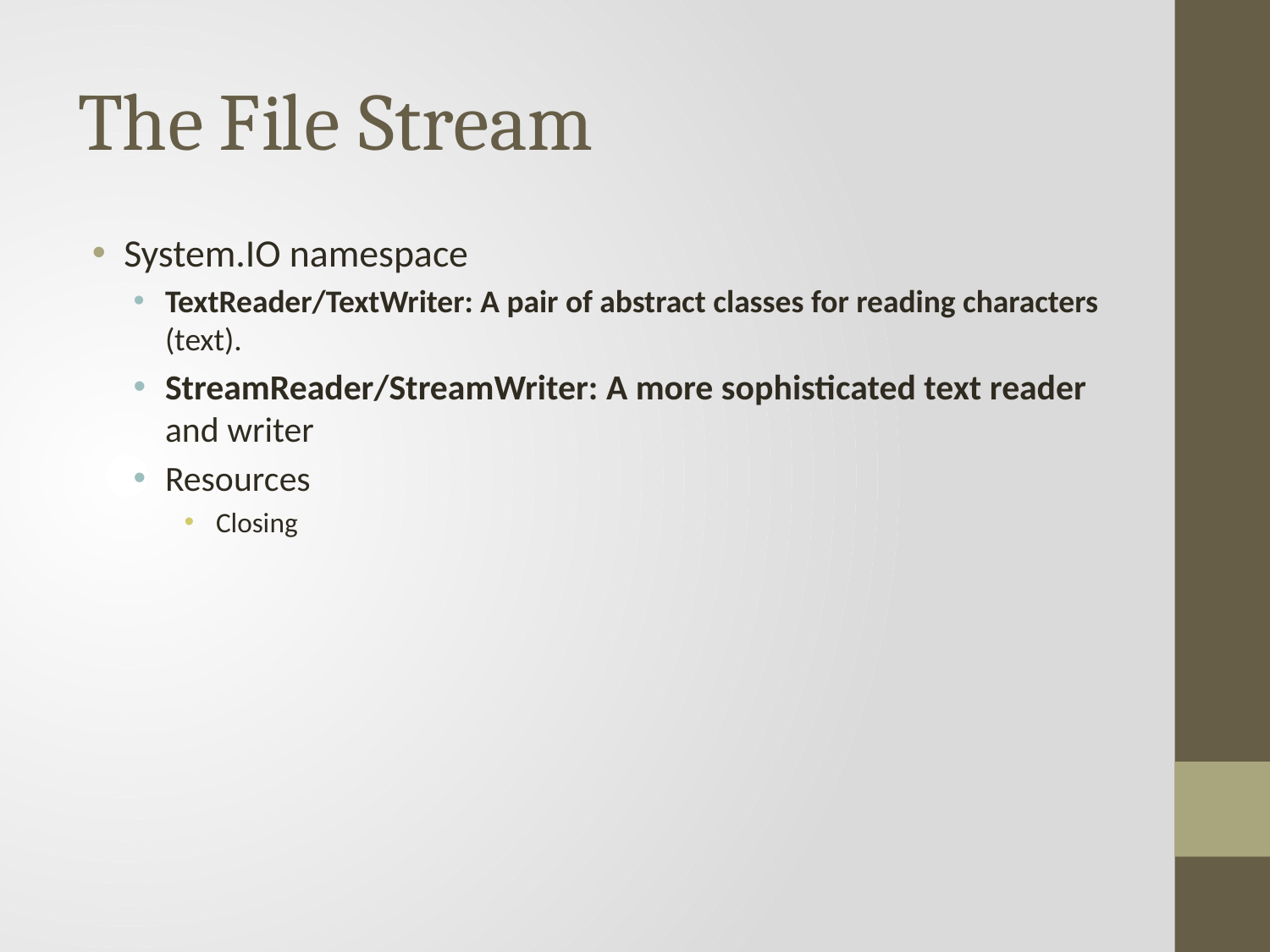

# The File Stream
System.IO namespace
TextReader/TextWriter: A pair of abstract classes for reading characters (text).
StreamReader/StreamWriter: A more sophisticated text reader and writer
Resources
Closing